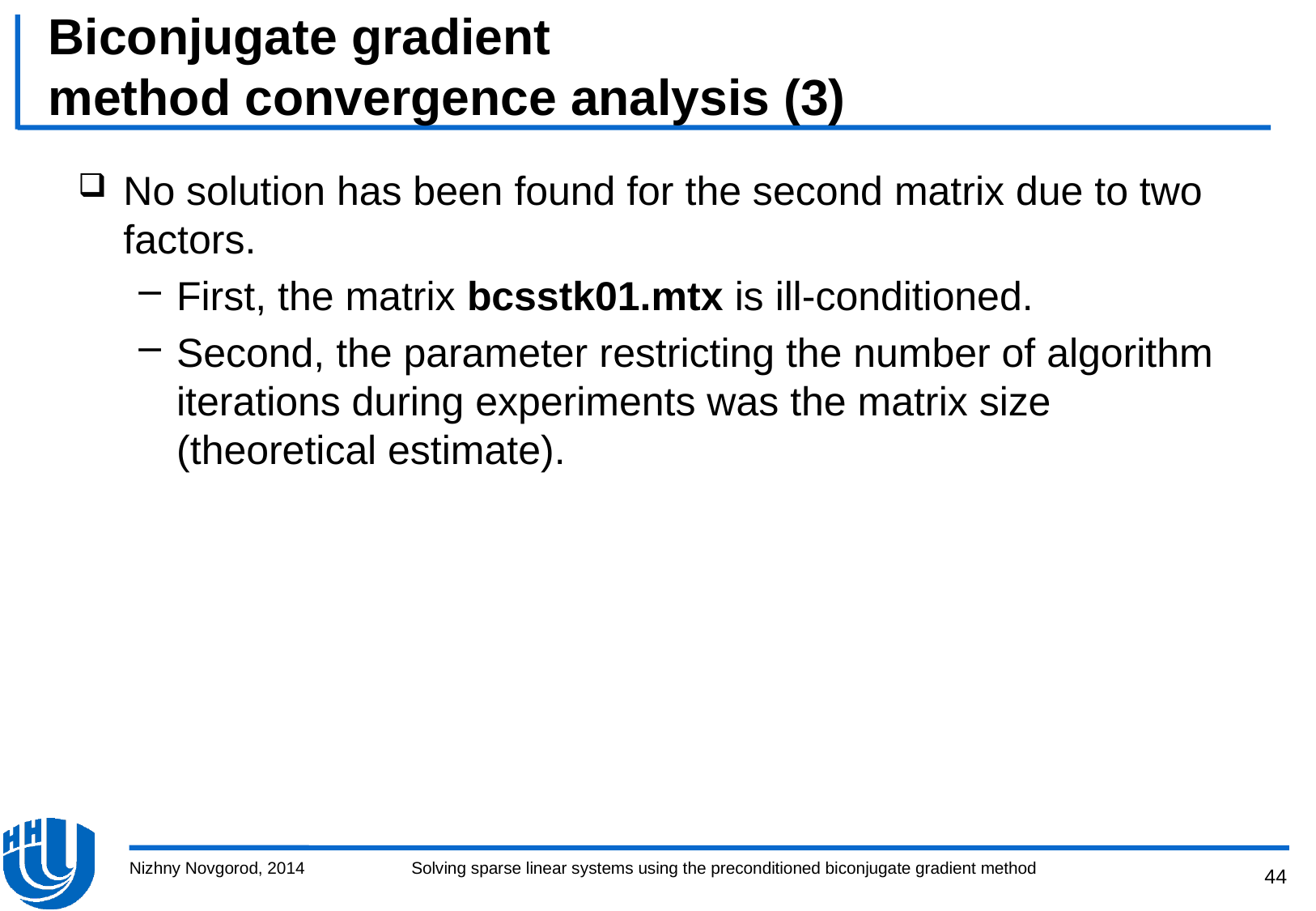

# Biconjugate gradient method convergence analysis (3)
No solution has been found for the second matrix due to two factors.
First, the matrix bcsstk01.mtx is ill-conditioned.
Second, the parameter restricting the number of algorithm iterations during experiments was the matrix size (theoretical estimate).
Nizhny Novgorod, 2014
Solving sparse linear systems using the preconditioned biconjugate gradient method